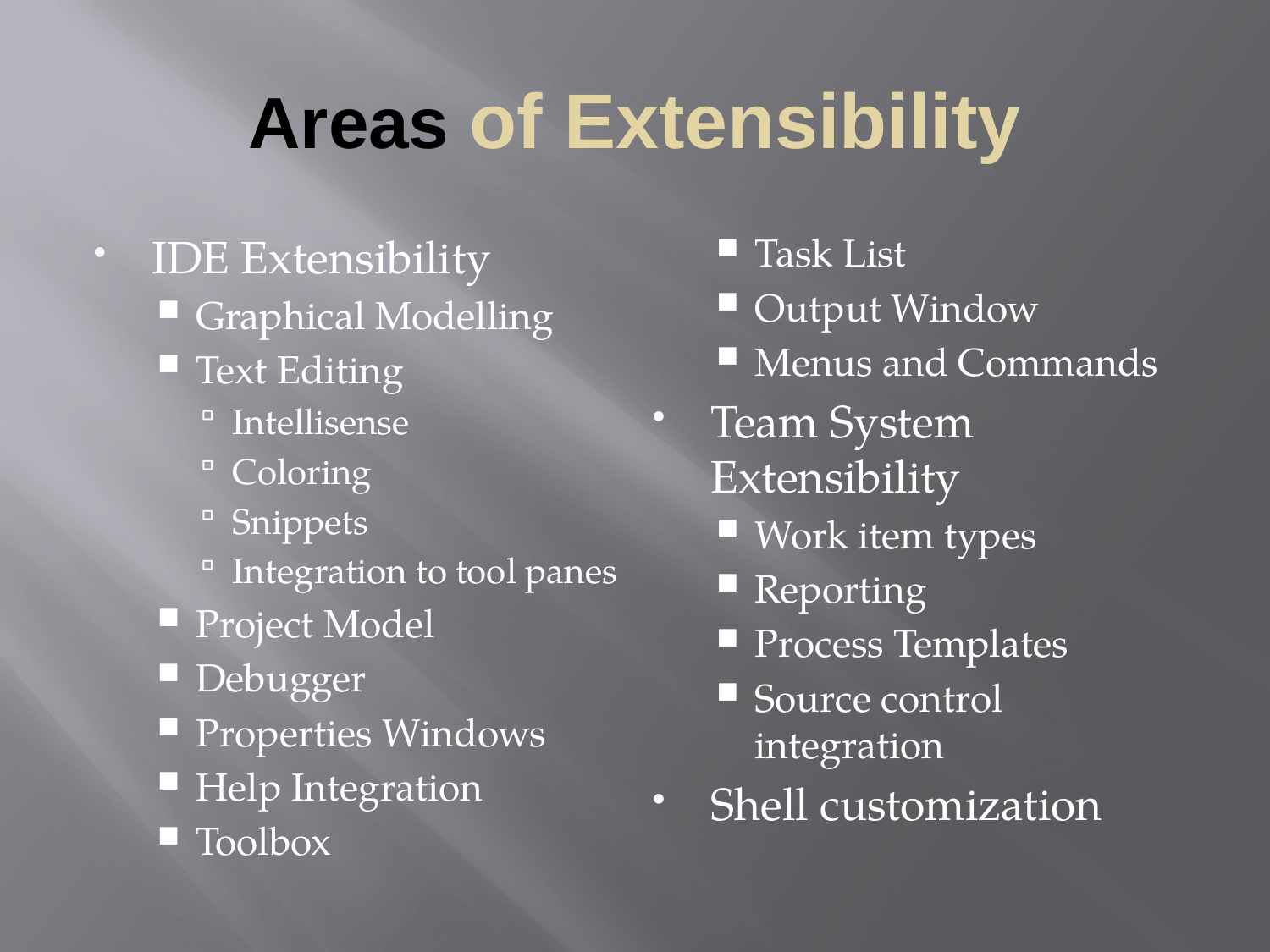

# Areas of Extensibility
IDE Extensibility
Graphical Modelling
Text Editing
Intellisense
Coloring
Snippets
Integration to tool panes
Project Model
Debugger
Properties Windows
Help Integration
Toolbox
Task List
Output Window
Menus and Commands
Team System Extensibility
Work item types
Reporting
Process Templates
Source control integration
Shell customization